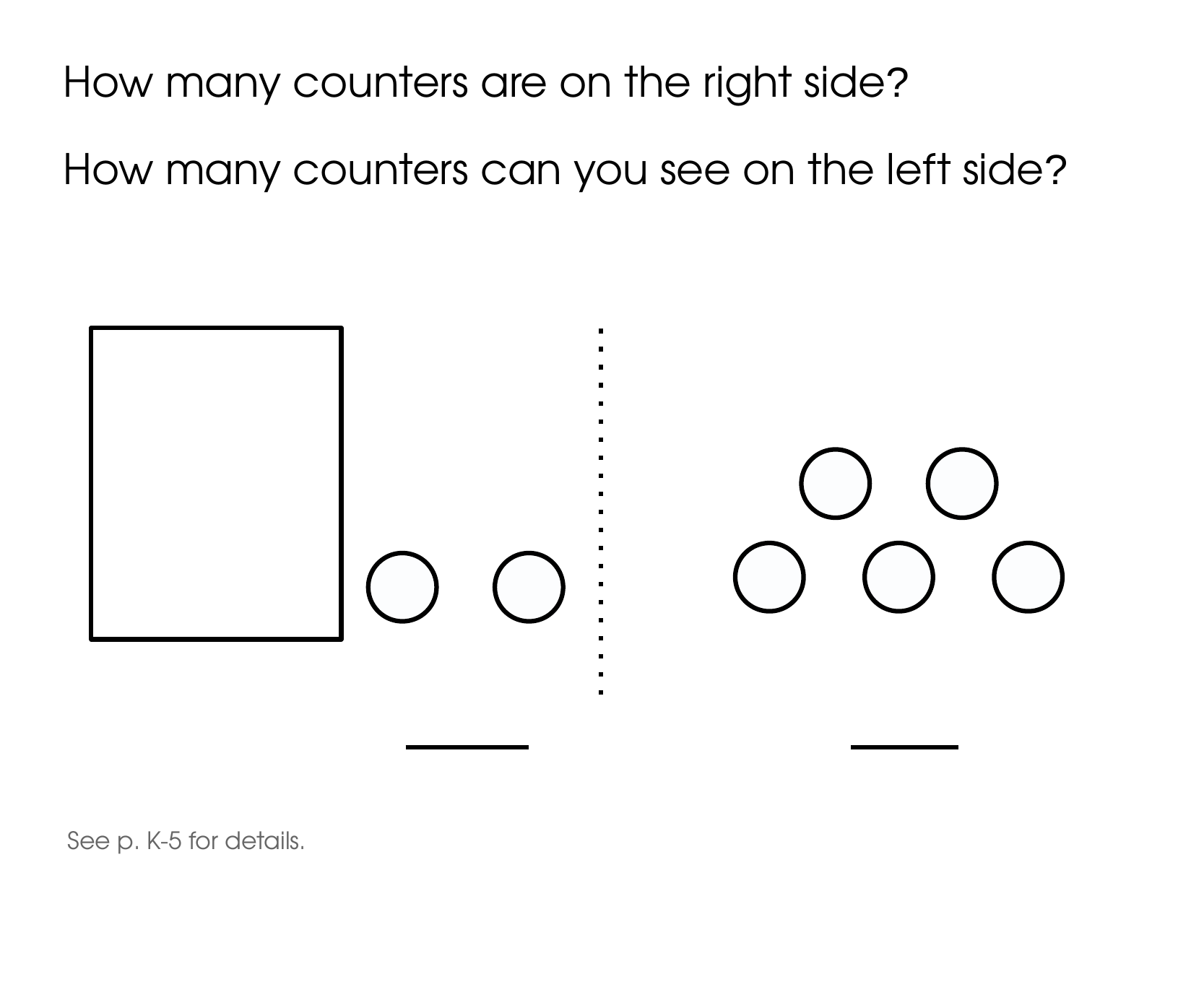

How many counters are on the right side?
How many counters can you see on the left side?

See p. K-5 for details.